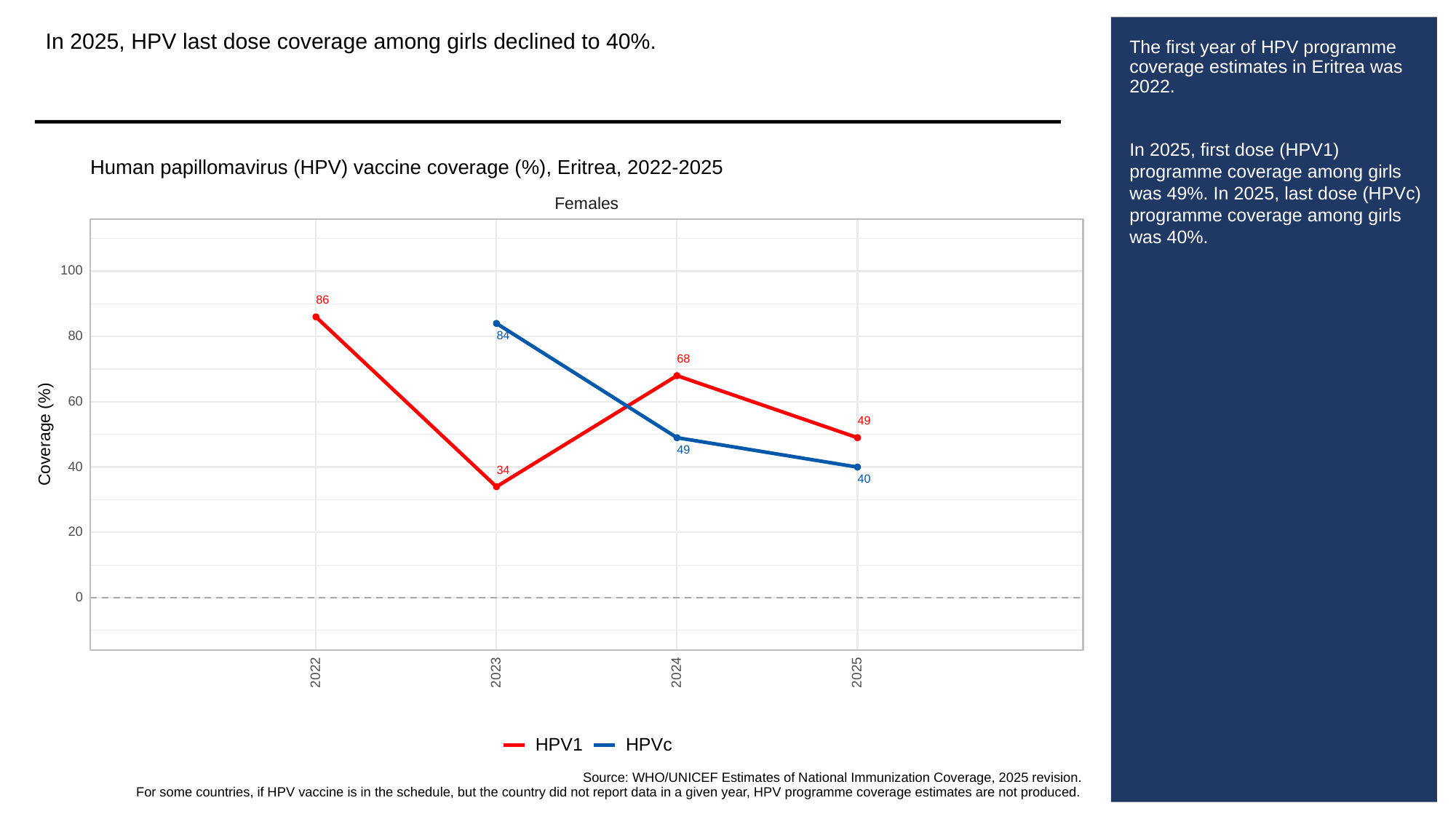

In 2025, HPV last dose coverage among girls declined to 40%.
# The first year of HPV programme coverage estimates in Eritrea was 2022.

In 2025, first dose (HPV1) programme coverage among girls was 49%. In 2025, last dose (HPVc) programme coverage among girls was 40%.

Human papillomavirus (HPV) vaccine coverage (%), Eritrea, 2022-2025
Females

100

86

80
84

68

60

49
Coverage (%)

49
40

34

40

20

0

2023
2022
2024
2025
HPVc
HPV1

Source: WHO/UNICEF Estimates of National Immunization Coverage, 2025 revision.
For some countries, if HPV vaccine is in the schedule, but the country did not report data in a given year, HPV programme coverage estimates are not produced.